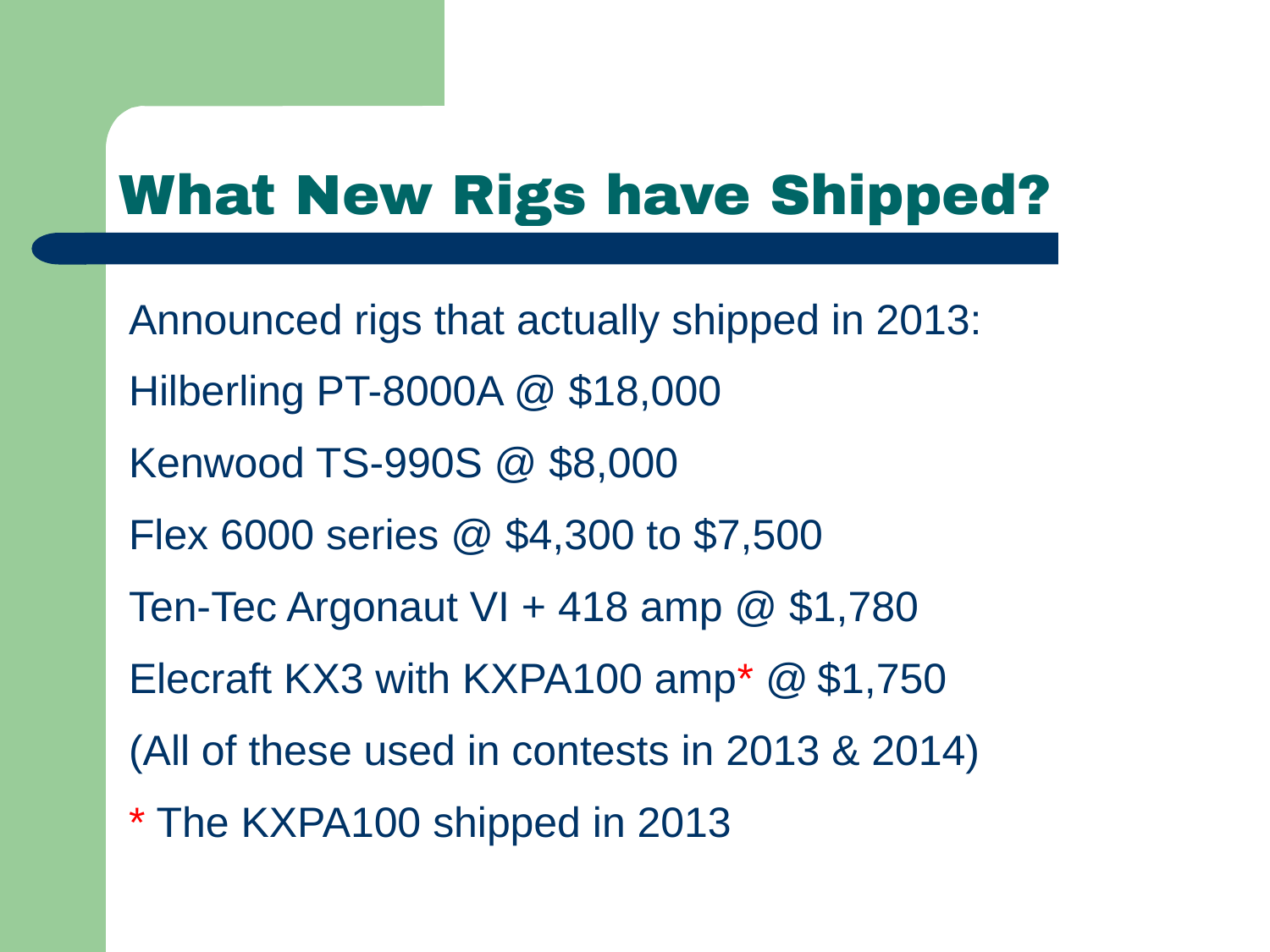

# What New Rigs have Shipped?

Announced rigs that actually shipped in 2013:
Hilberling PT-8000A @ $18,000
Kenwood TS-990S @ $8,000
Flex 6000 series @ $4,300 to $7,500
Ten-Tec Argonaut VI + 418 amp @ $1,780
Elecraft KX3 with KXPA100 amp* @ $1,750
(All of these used in contests in 2013 & 2014)
* The KXPA100 shipped in 2013